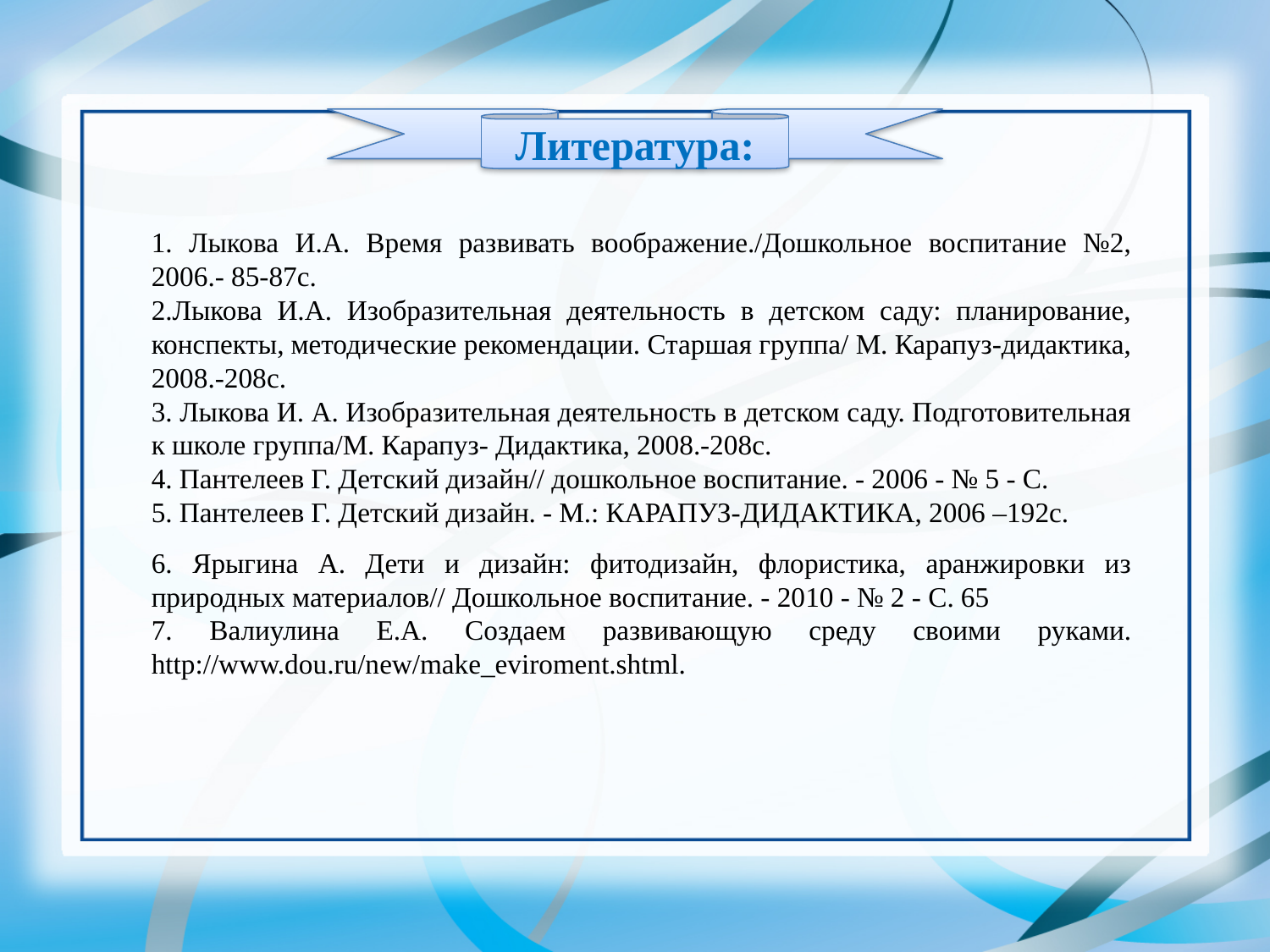

Литература:
1. Лыкова И.А. Время развивать воображение./Дошкольное воспитание №2, 2006.- 85-87с.
2.Лыкова И.А. Изобразительная деятельность в детском саду: планирование, конспекты, методические рекомендации. Старшая группа/ М. Карапуз-дидактика, 2008.-208с.
3. Лыкова И. А. Изобразительная деятельность в детском саду. Подготовительная к школе группа/М. Карапуз- Дидактика, 2008.-208с.
4. Пантелеев Г. Детский дизайн// дошкольное воспитание. - 2006 - № 5 - С.
5. Пантелеев Г. Детский дизайн. - М.: КАРАПУЗ-ДИДАКТИКА, 2006 –192с.
6. Ярыгина А. Дети и дизайн: фитодизайн, флористика, аранжировки из природных материалов// Дошкольное воспитание. - 2010 - № 2 - С. 65
7. Валиулина Е.А. Создаем развивающую среду своими руками. http://www.dou.ru/new/make_eviroment.shtml.